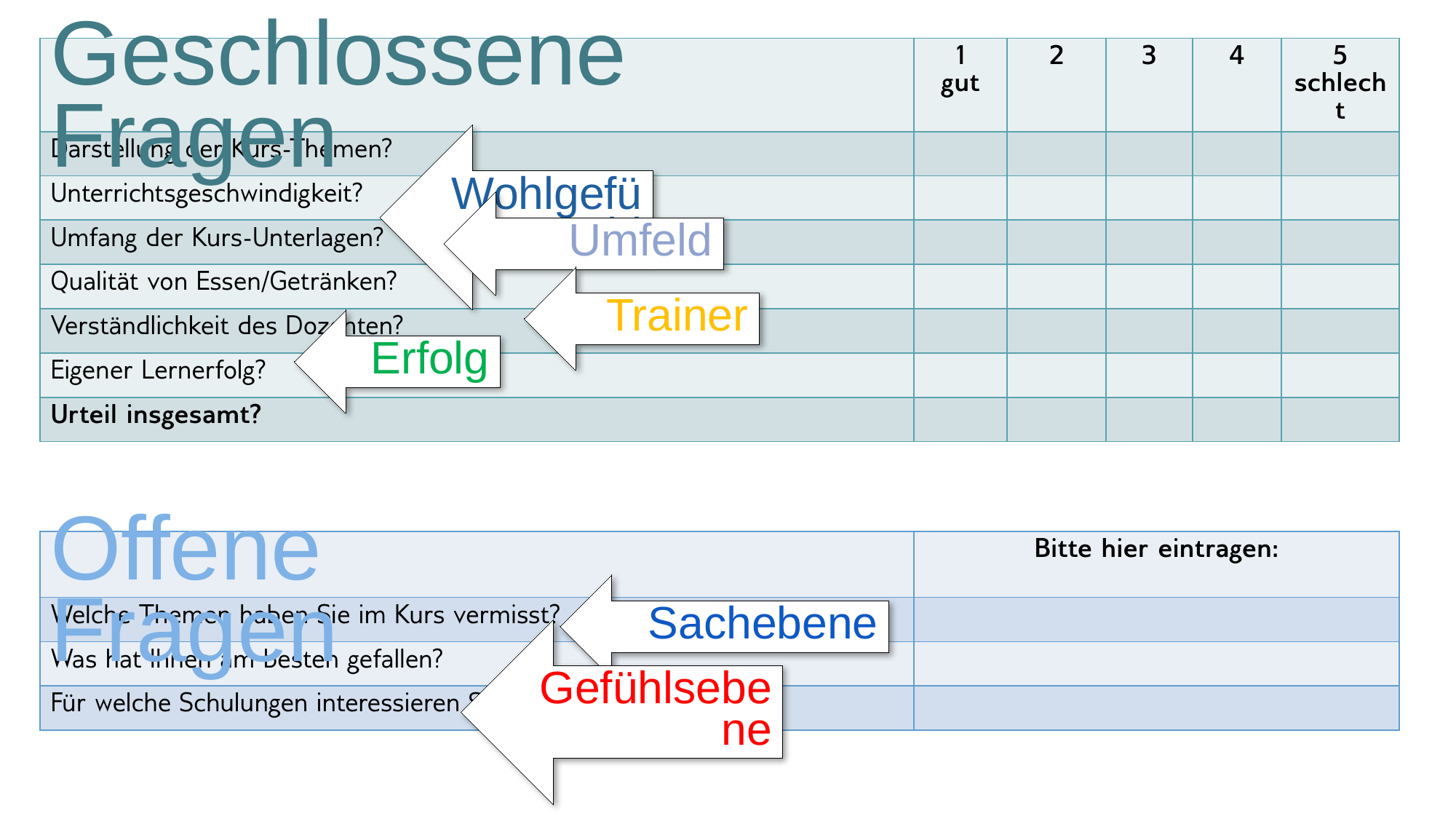

Geschlossene Fragen
|  | 1 gut | 2 | 3 | 4 | 5 schlecht |
| --- | --- | --- | --- | --- | --- |
| Darstellung der Kurs-Themen? |  |  |  |  |  |
| Unterrichtsgeschwindigkeit? |  |  |  |  |  |
| Umfang der Kurs-Unterlagen? |  |  |  |  |  |
| Qualität von Essen/Getränken? |  |  |  |  |  |
| Verständlichkeit des Dozenten? |  |  |  |  |  |
| Eigener Lernerfolg? |  |  |  |  |  |
| Urteil insgesamt? |  |  |  |  |  |
Wohlgefühl
Umfeld
Trainer
Erfolg
Offene Fragen
|  | Bitte hier eintragen: |
| --- | --- |
| Welche Themen haben Sie im Kurs vermisst? |  |
| Was hat Ihnen am besten gefallen? |  |
| Für welche Schulungen interessieren Sie sich außerdem? |  |
Sachebene
Gefühlsebene